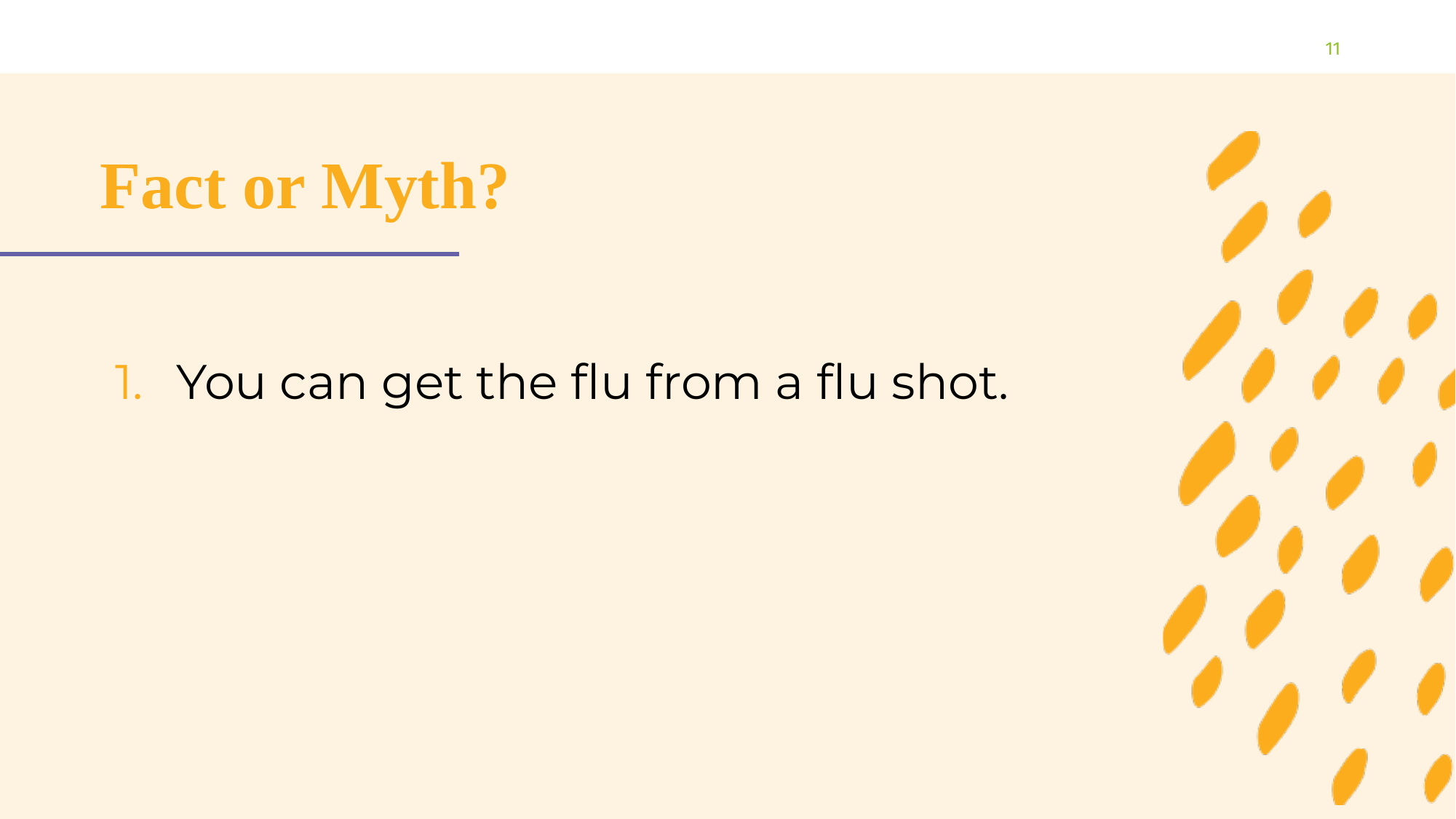

11
# Fact or Myth?
You can get the flu from a flu shot.